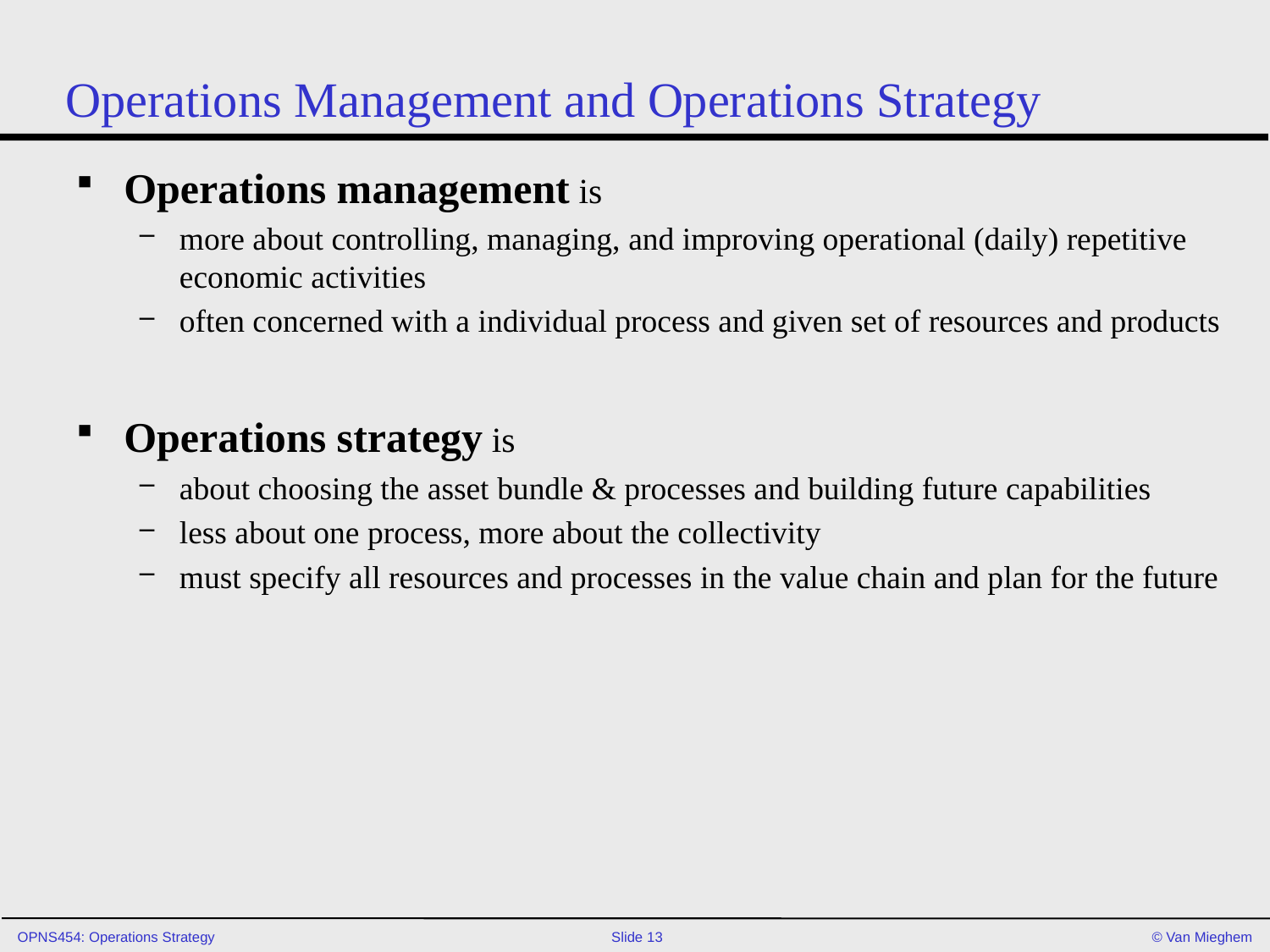

# Operations Management and Operations Strategy
Operations management is
more about controlling, managing, and improving operational (daily) repetitive economic activities
often concerned with a individual process and given set of resources and products

Operations strategy is
about choosing the asset bundle & processes and building future capabilities
less about one process, more about the collectivity
must specify all resources and processes in the value chain and plan for the future